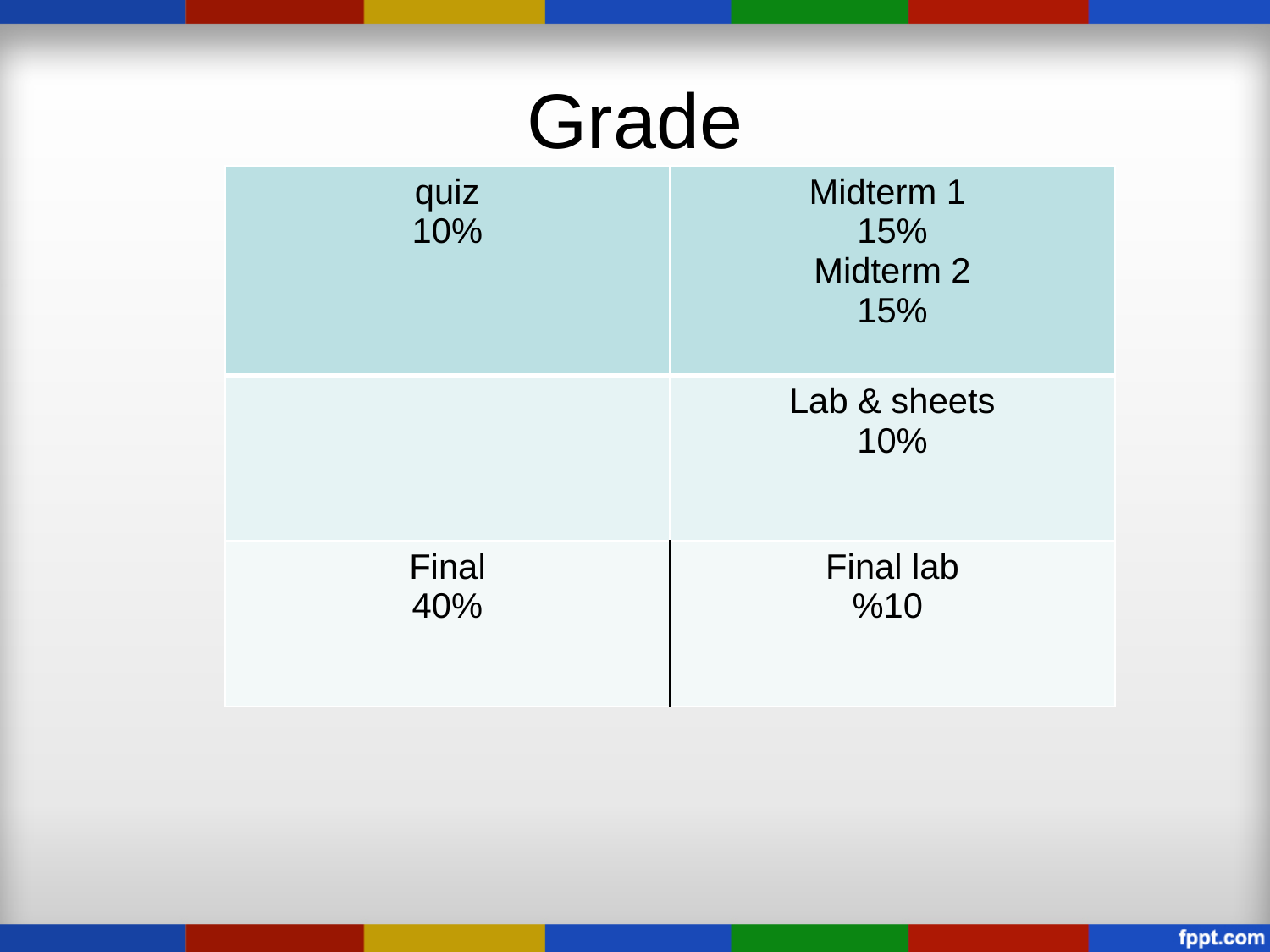

# Grade
| quiz 10% | Midterm 1 15% Midterm 2 15% |
| --- | --- |
|  | Lab & sheets 10% |
| Final 40% | Final lab %10 |